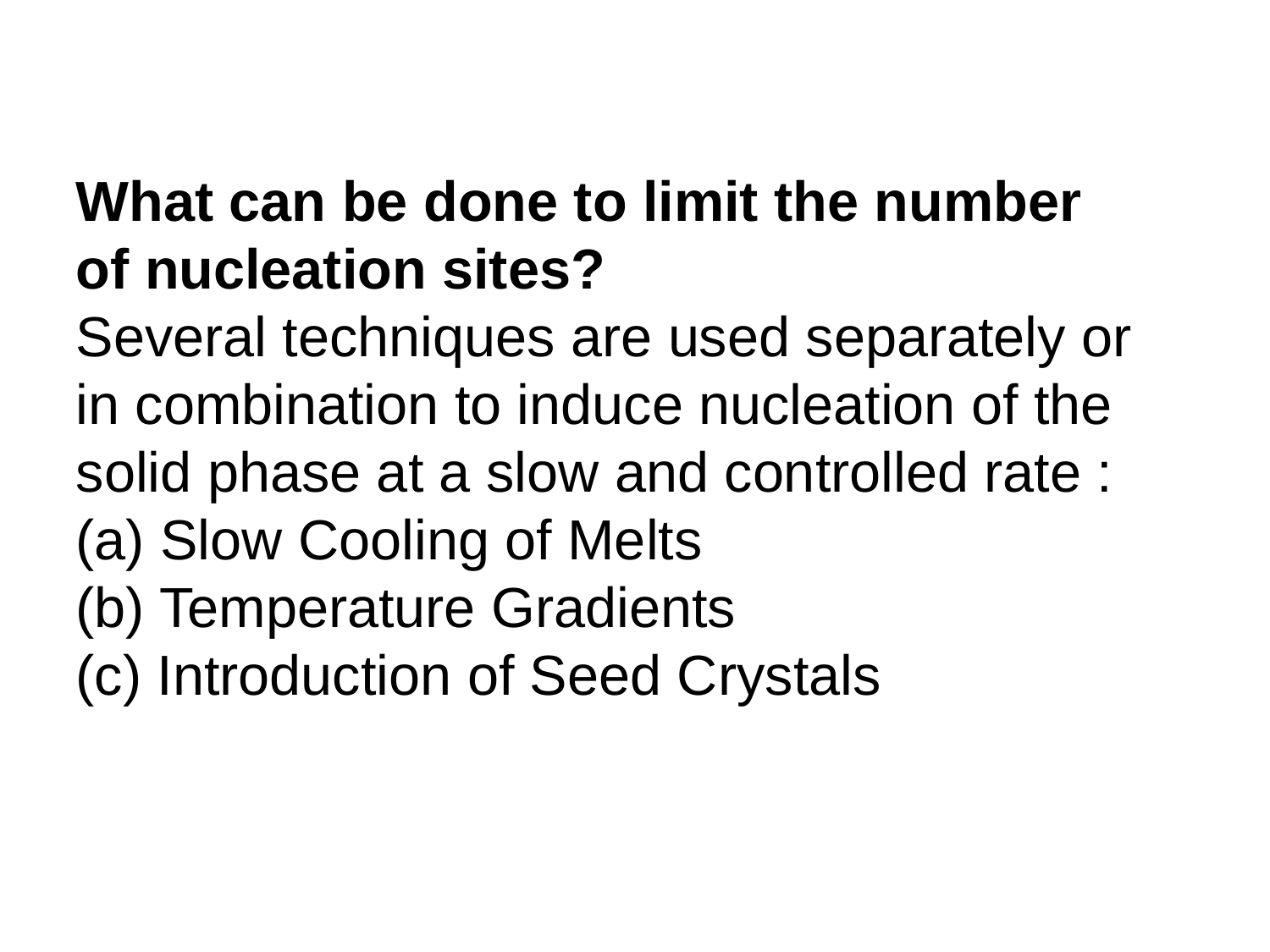

What can be done to limit the number
of nucleation sites?
Several techniques are used separately or
in combination to induce nucleation of the
solid phase at a slow and controlled rate :
(a) Slow Cooling of Melts
(b) Temperature Gradients
(c) Introduction of Seed Crystals